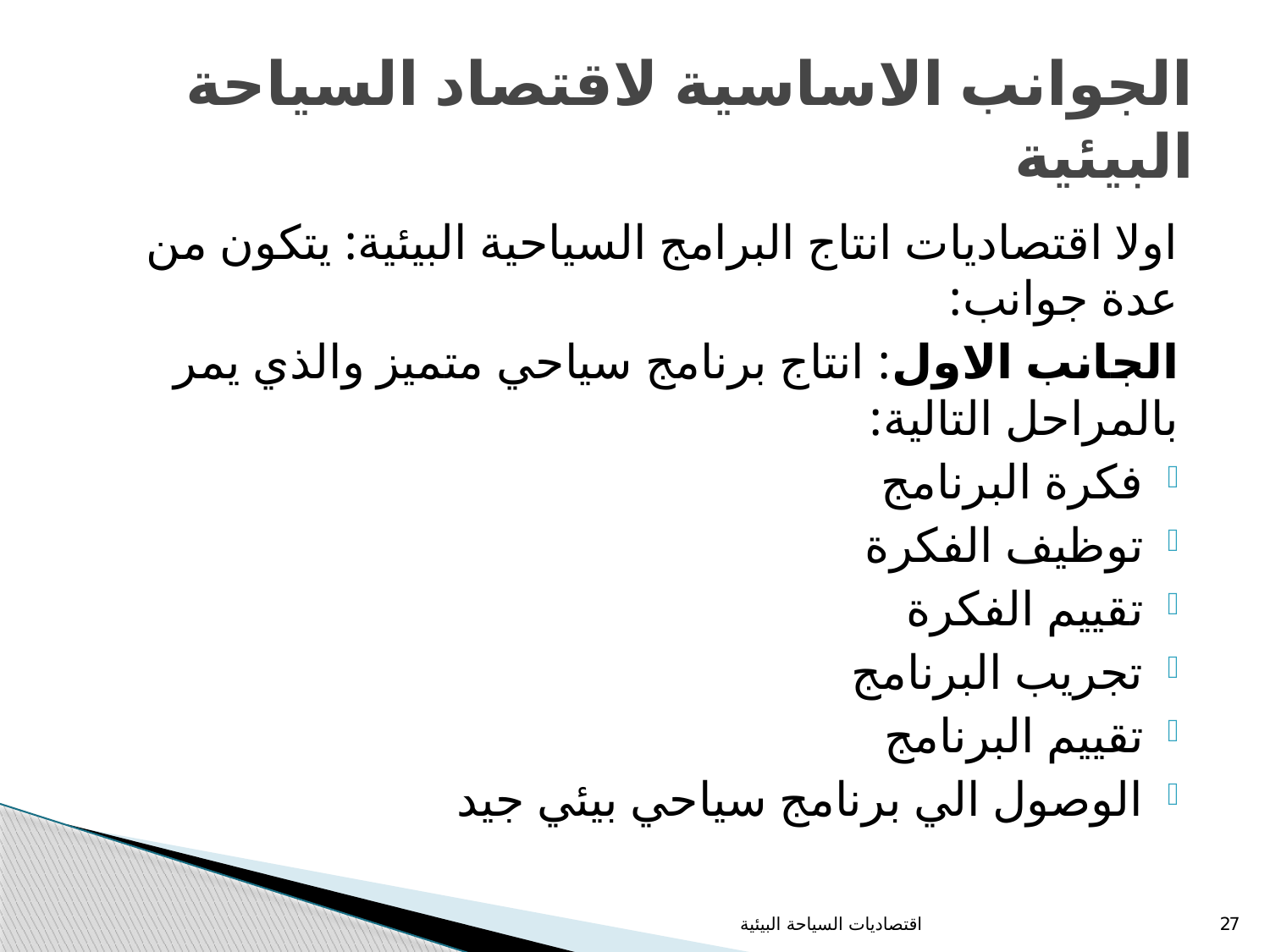

# الجوانب الاساسية لاقتصاد السياحة البيئية
اولا اقتصاديات انتاج البرامج السياحية البيئية: يتكون من عدة جوانب:
الجانب الاول: انتاج برنامج سياحي متميز والذي يمر بالمراحل التالية:
فكرة البرنامج
توظيف الفكرة
تقييم الفكرة
تجريب البرنامج
تقييم البرنامج
الوصول الي برنامج سياحي بيئي جيد

اقتصاديات السياحة البيئية
27